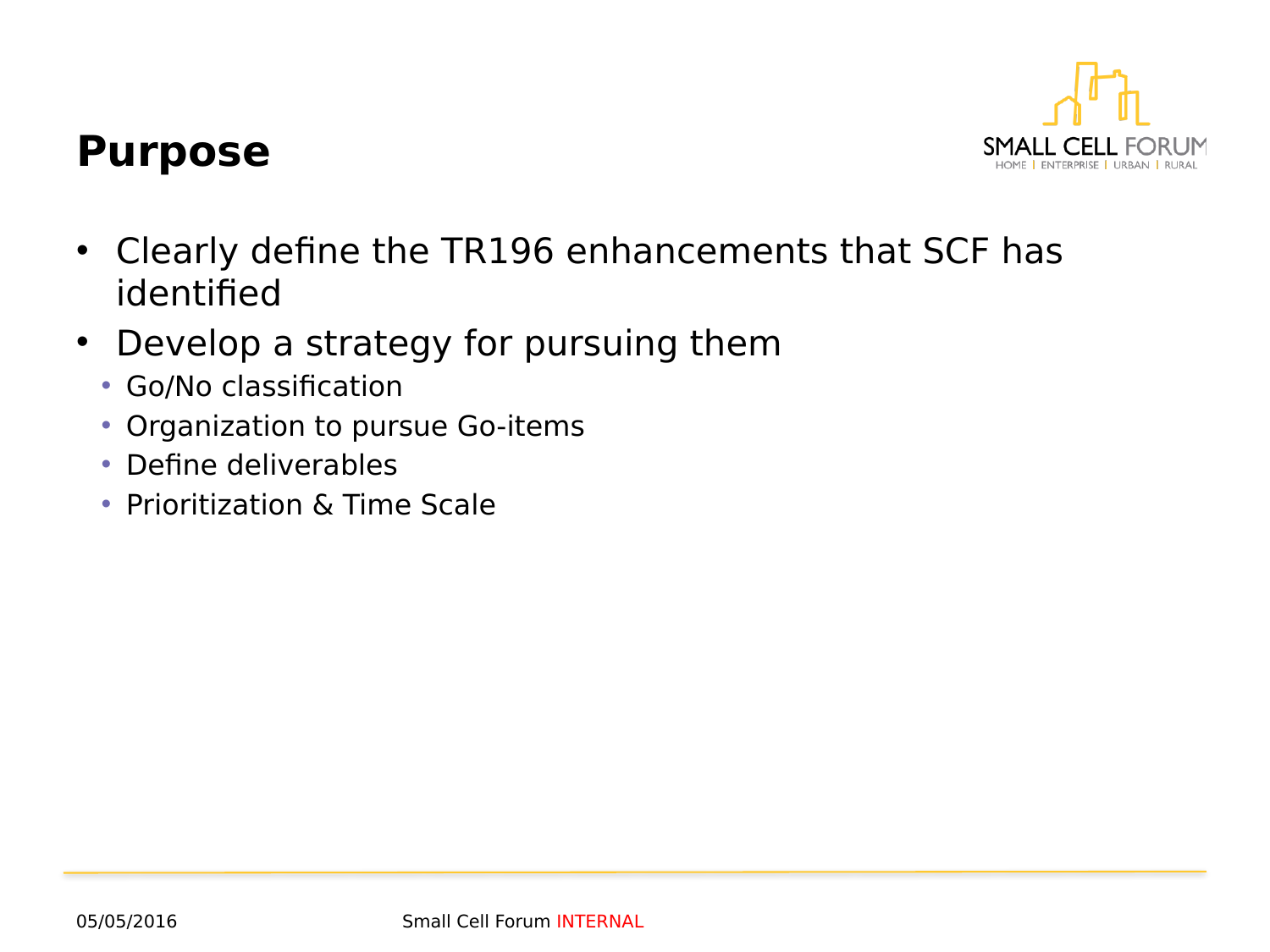

# Purpose
Clearly define the TR196 enhancements that SCF has identified
Develop a strategy for pursuing them
Go/No classification
Organization to pursue Go-items
Define deliverables
Prioritization & Time Scale

05/05/2016
Small Cell Forum INTERNAL